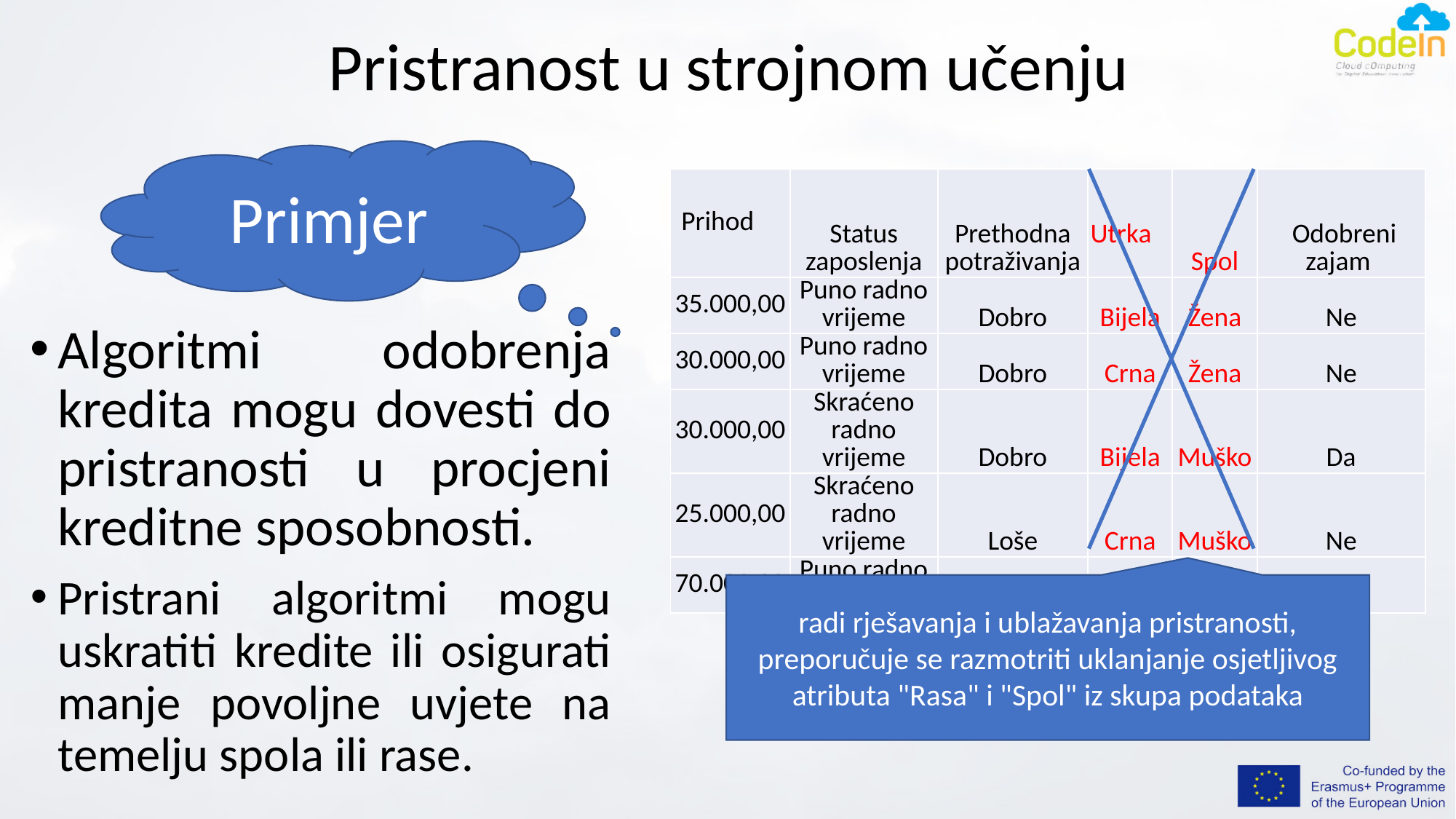

# Pristranost u strojnom učenju
 Primjer
| Prihod | Status zaposlenja | Prethodna potraživanja | Utrka | Spol | Odobreni zajam |
| --- | --- | --- | --- | --- | --- |
| 35.000,00 | Puno radno vrijeme | Dobro | Bijela | Žena | Ne |
| 30.000,00 | Puno radno vrijeme | Dobro | Crna | Žena | Ne |
| 30.000,00 | Skraćeno radno vrijeme | Dobro | Bijela | Muško | Da |
| 25.000,00 | Skraćeno radno vrijeme | Loše | Crna | Muško | Ne |
| 70.000,00 | Puno radno vrijeme | Excel | Bijela | Muško | Da |
Algoritmi odobrenja kredita mogu dovesti do pristranosti u procjeni kreditne sposobnosti.
Pristrani algoritmi mogu uskratiti kredite ili osigurati manje povoljne uvjete na temelju spola ili rase.
radi rješavanja i ublažavanja pristranosti, preporučuje se razmotriti uklanjanje osjetljivog atributa "Rasa" i "Spol" iz skupa podataka